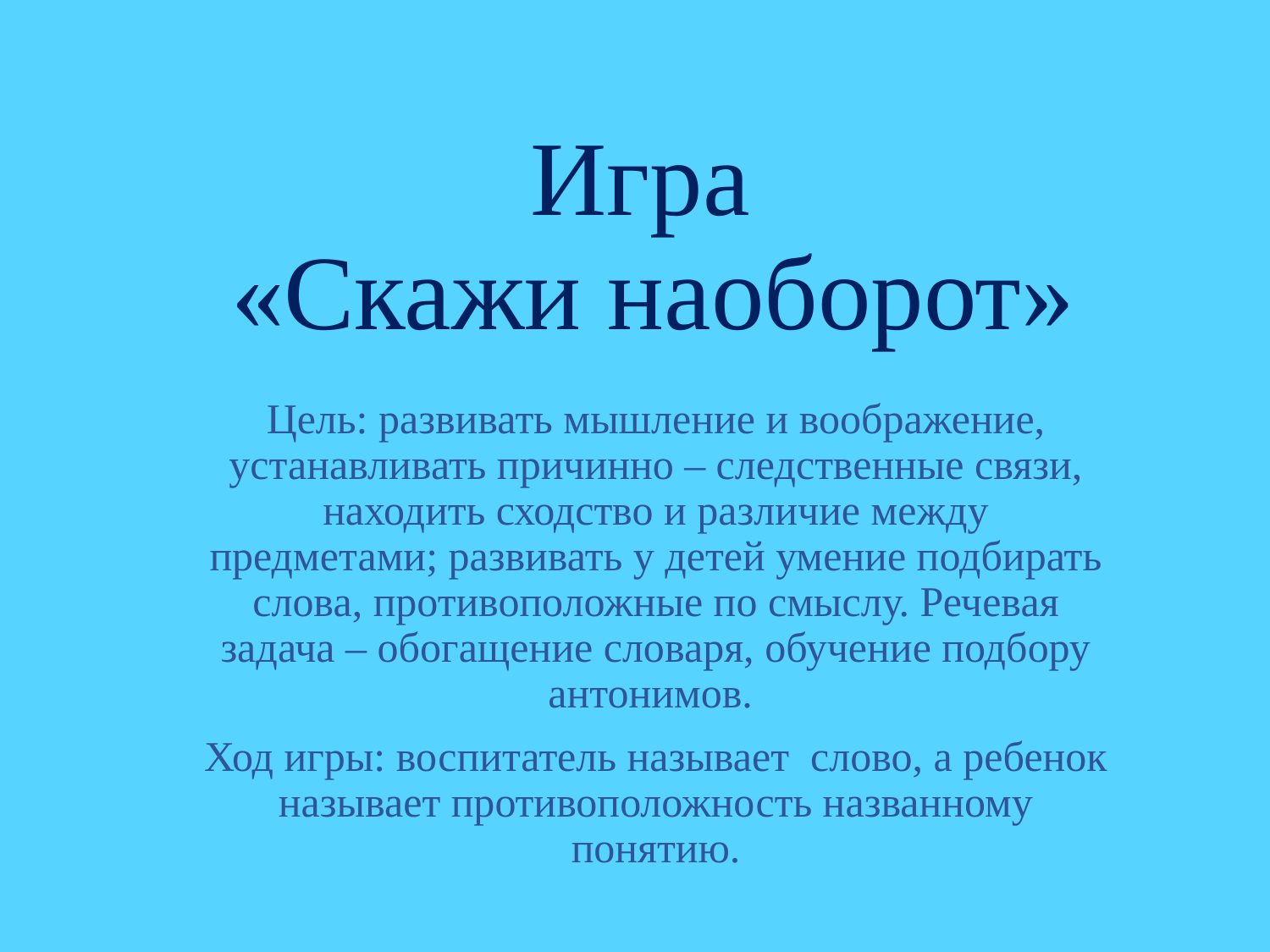

# Игра «Скажи наоборот»
Цель: развивать мышление и воображение, устанавливать причинно – следственные связи, находить сходство и различие между предметами; развивать у детей умение подбирать слова, противоположные по смыслу. Речевая задача – обогащение словаря, обучение подбору антонимов.
Ход игры: воспитатель называет  слово, а ребенок называет противоположность названному понятию.